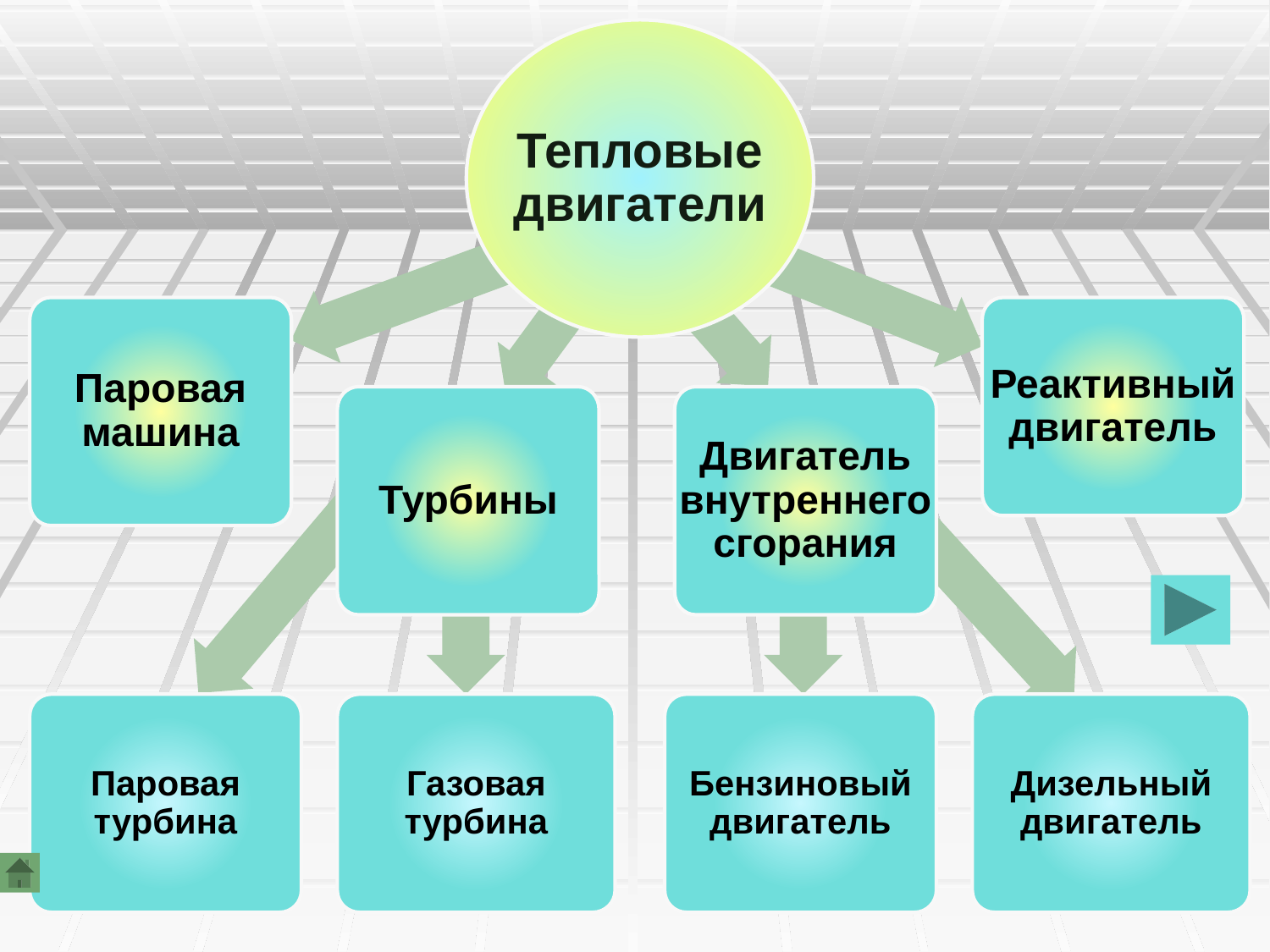

Тепловые двигатели

Паровая машина
Реактивный двигатель

Турбины
Двигатель внутреннего сгорания

Паровая турбина
Газовая турбина
Бензиновый двигатель
Дизельный двигатель

6